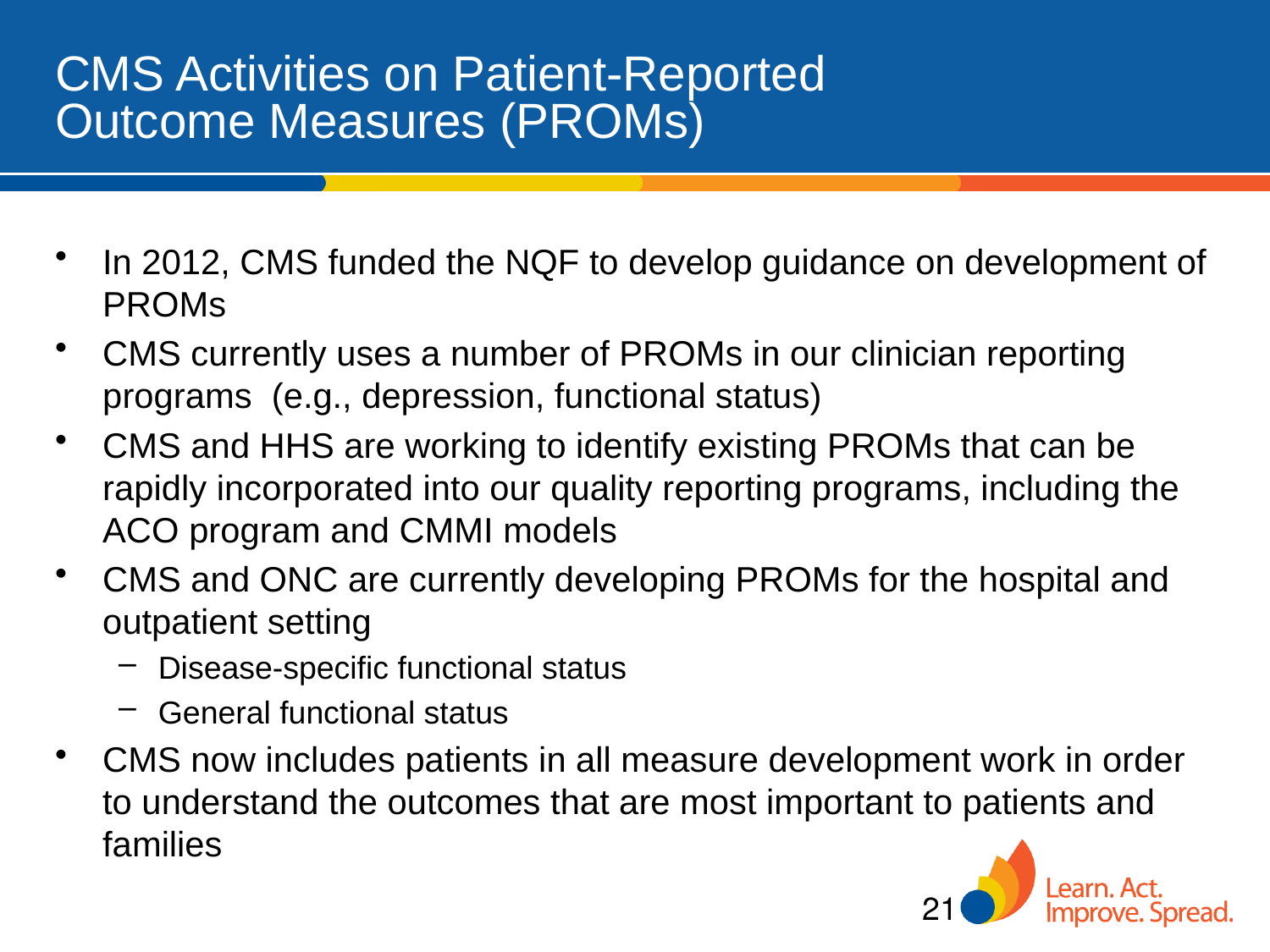

# CMS Activities on Patient-Reported Outcome Measures (PROMs)
In 2012, CMS funded the NQF to develop guidance on development of PROMs
CMS currently uses a number of PROMs in our clinician reporting programs  (e.g., depression, functional status)
CMS and HHS are working to identify existing PROMs that can be rapidly incorporated into our quality reporting programs, including the ACO program and CMMI models
CMS and ONC are currently developing PROMs for the hospital and outpatient setting
Disease-specific functional status
General functional status
CMS now includes patients in all measure development work in order to understand the outcomes that are most important to patients and families
21